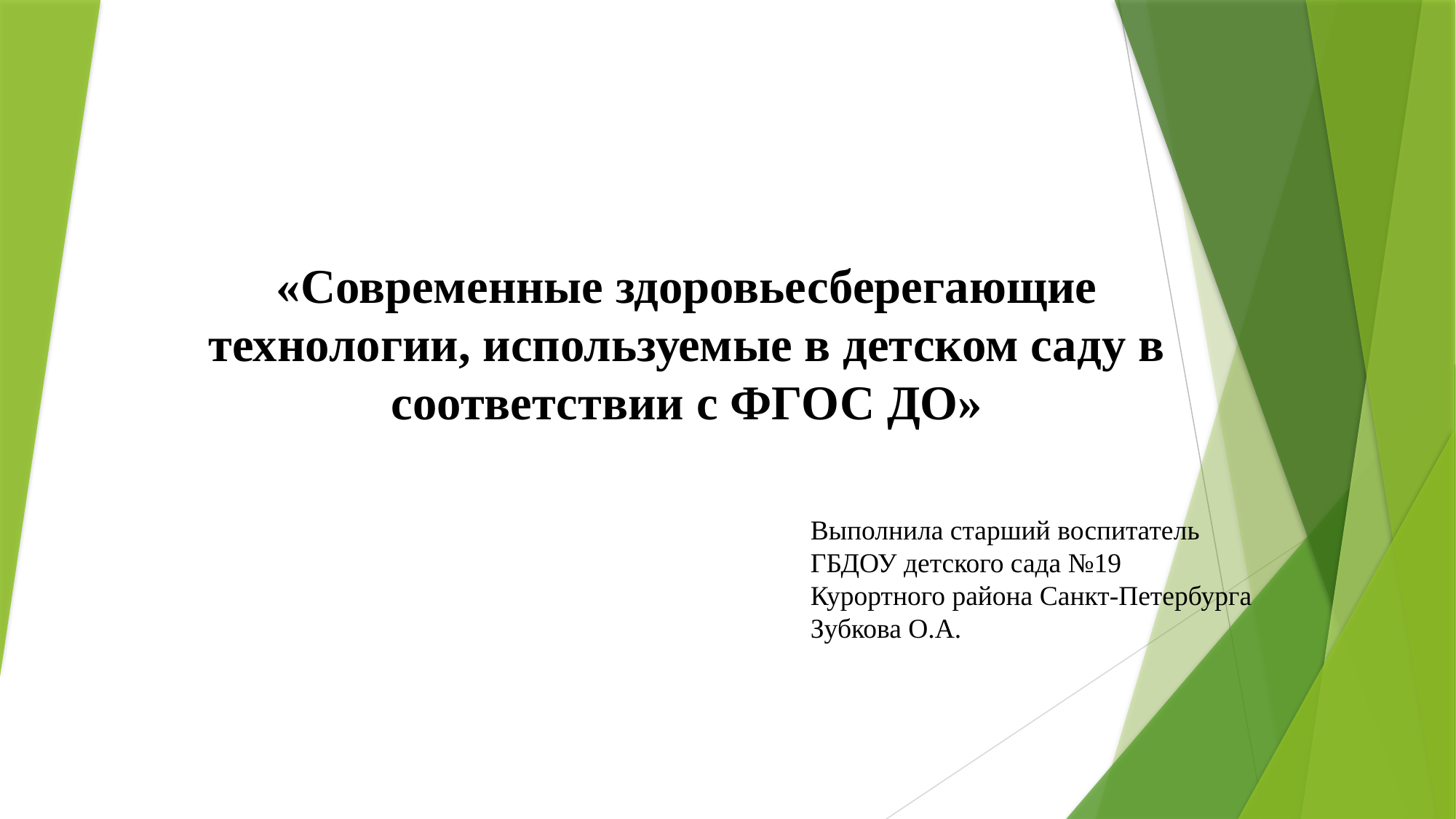

# «Современные здоровьесберегающие технологии, используемые в детском саду в соответствии с ФГОС ДО»
Выполнила старший воспитатель
ГБДОУ детского сада №19
Курортного района Санкт-Петербурга
Зубкова О.А.